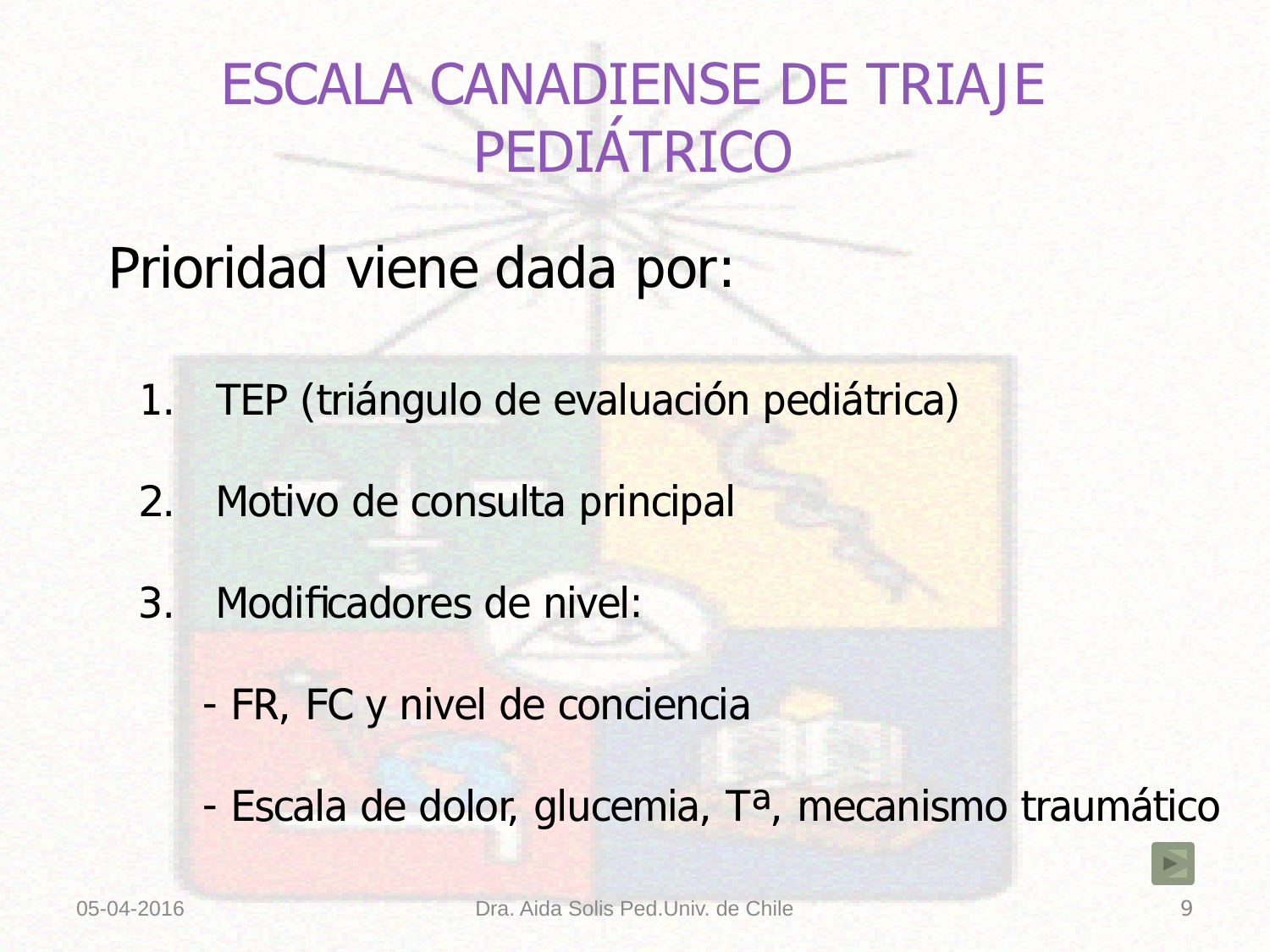

ESCALA CANADIENSE DE TRIAJE PEDIÁTRICO
Prioridad viene dada por:
 TEP (triángulo de evaluación pediátrica)
 Motivo de consulta principal
 Modificadores de nivel:
	- FR, FC y nivel de conciencia
	- Escala de dolor, glucemia, Tª, mecanismo traumático

05-04-2016
Dra. Aida Solis Ped.Univ. de Chile
9